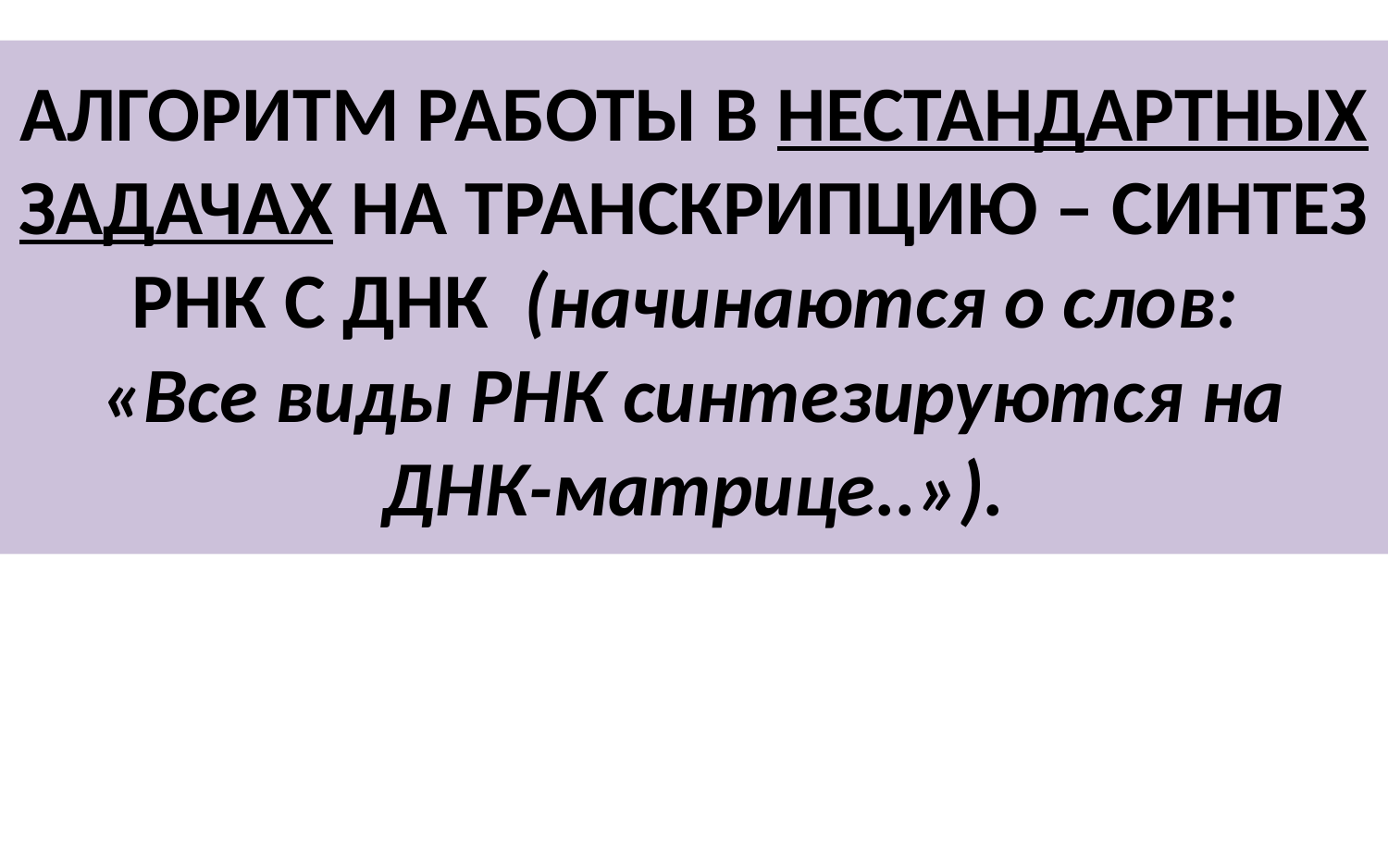

# АЛГОРИТМ РАБОТЫ В НЕСТАНДАРТНЫХ ЗАДАЧАХ НА ТРАНСКРИПЦИЮ – СИНТЕЗ РНК С ДНК  (начинаются о слов: «Все виды РНК синтезируются на ДНК-матрице..»).